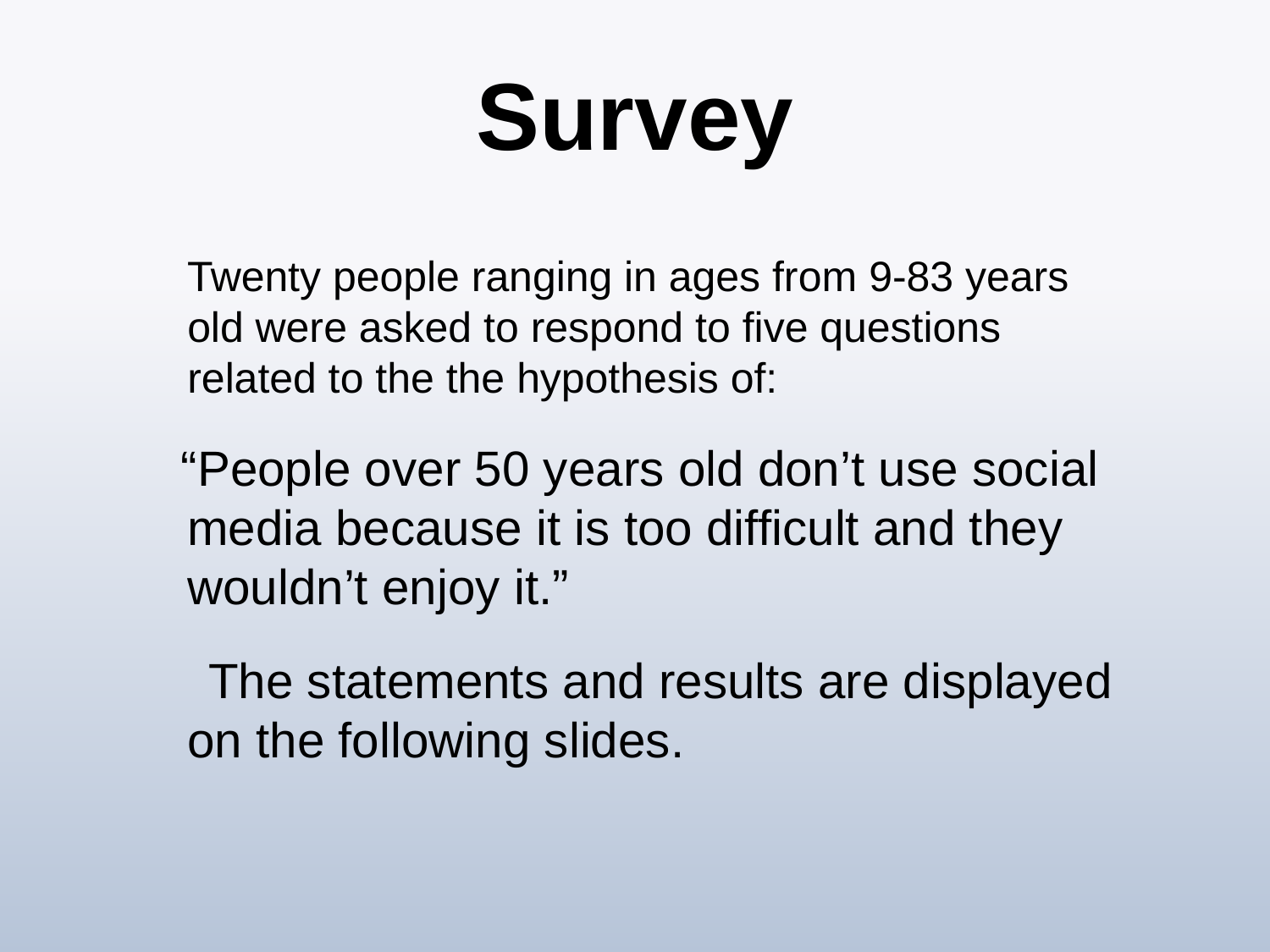

# Survey
    Twenty people ranging in ages from 9-83 years old were asked to respond to five questions related to the the hypothesis of:
   “People over 50 years old don’t use social media because it is too difficult and they wouldn’t enjoy it.”
     The statements and results are displayed on the following slides.